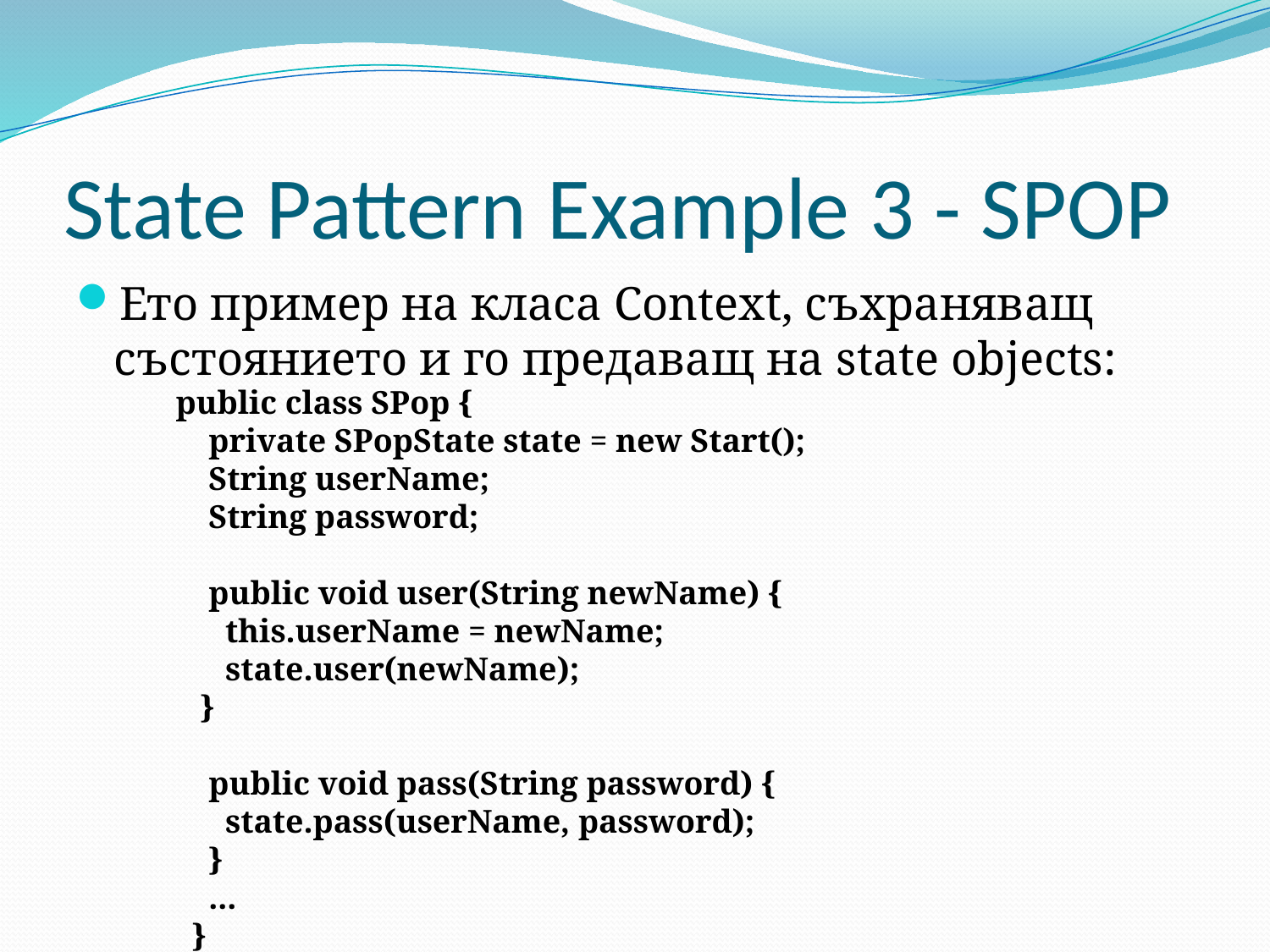

# State Pattern Example 3 - SPOP
Ето пример на класа Context, съхраняващ състоянието и го предаващ на state objects:
 public class SPop {
     private SPopState state = new Start();
     String userName;
     String password;

     public void user(String newName) {
       this.userName = newName;
       state.user(newName);
    }

     public void pass(String password) {
       state.pass(userName, password);
     }
     ...
   }